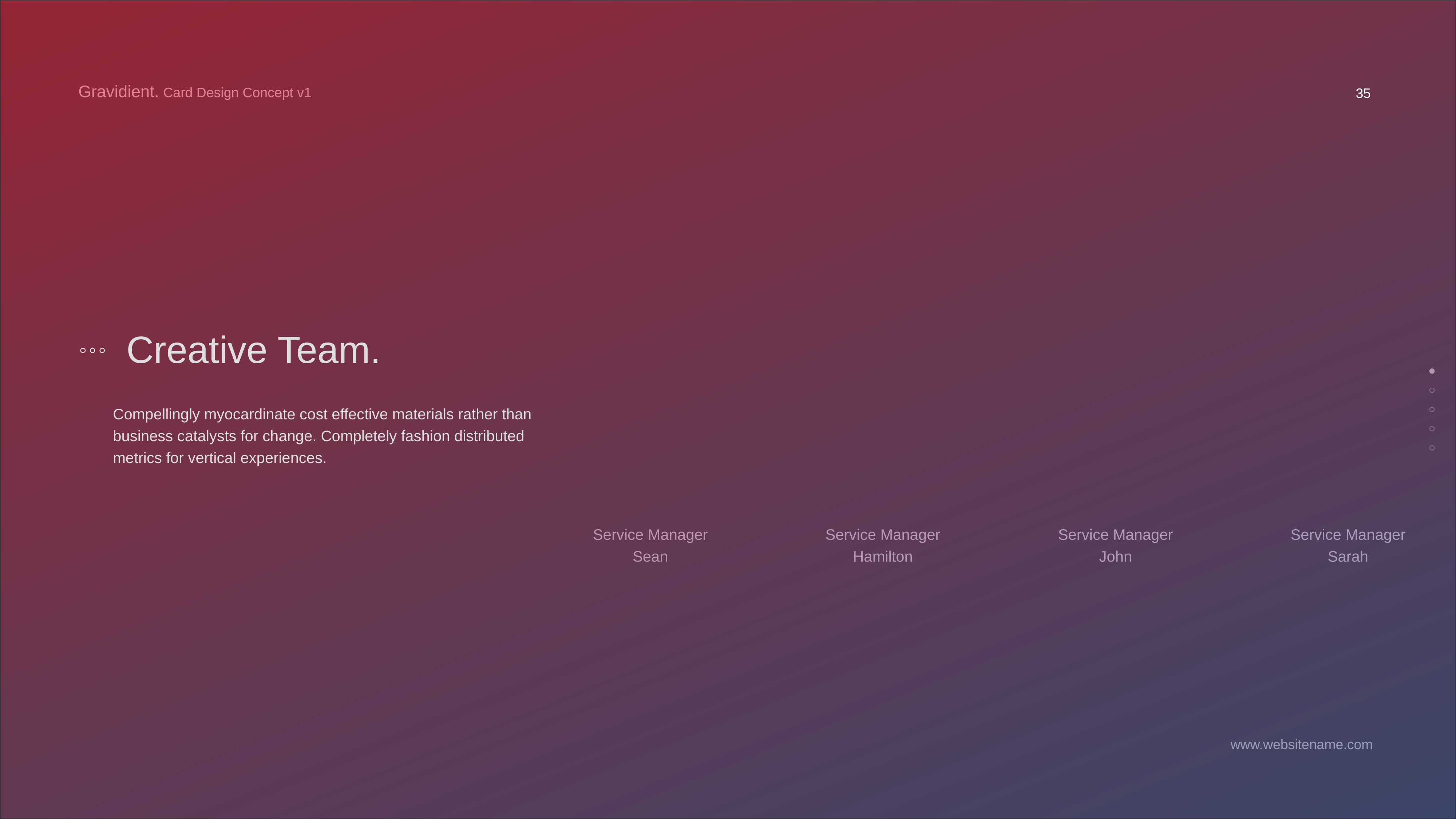

35

Creative Team.

Compellingly myocardinate cost effective materials rather than
business catalysts for change. Completely fashion distributed
metrics for vertical experiences.
Service Manager
Sean
Service Manager
Hamilton
Service Manager
John
Service Manager
Sarah